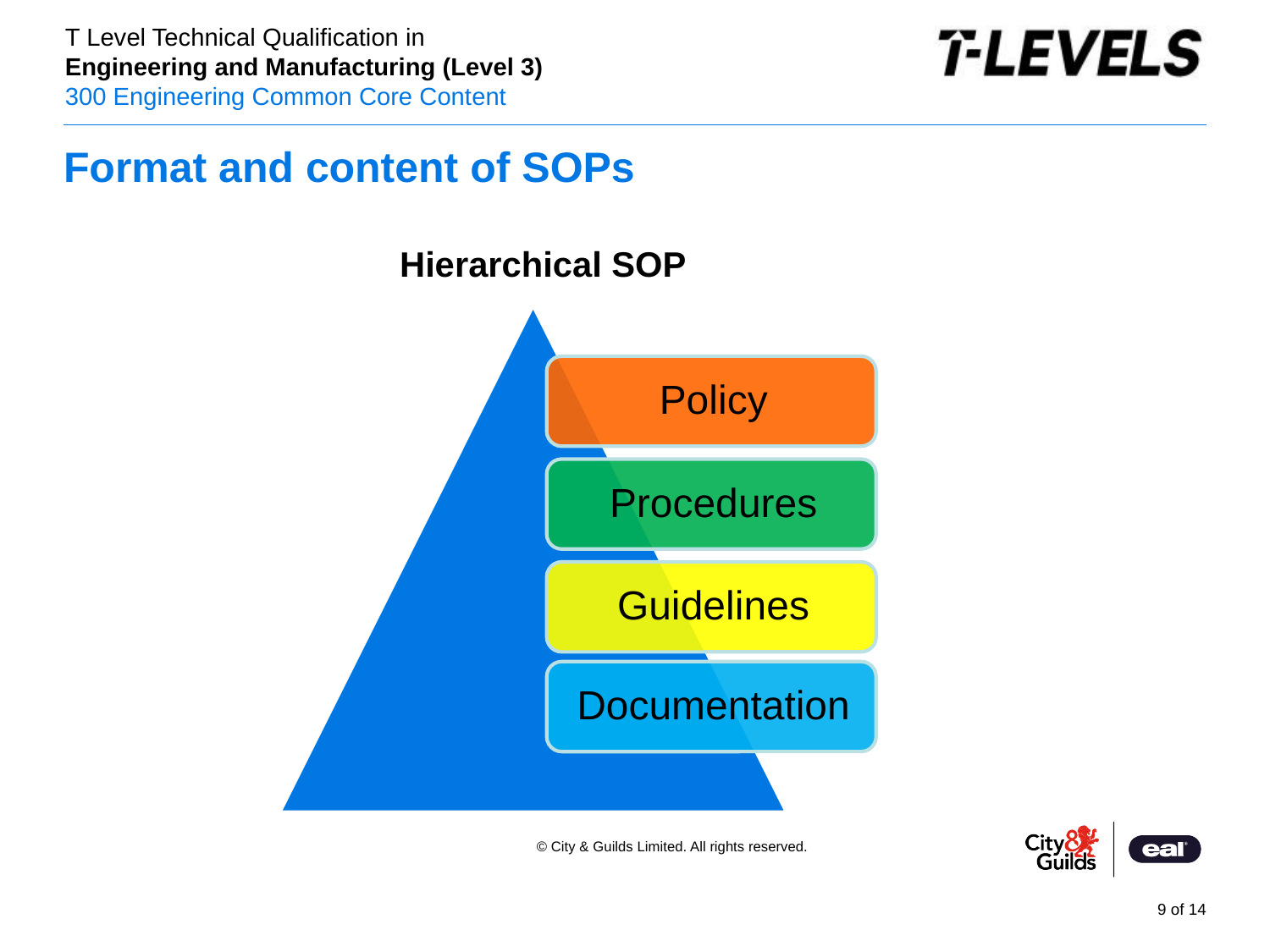

# Format and content of SOPs
Hierarchical SOP

Policy
Procedures
Guidelines
Documentation